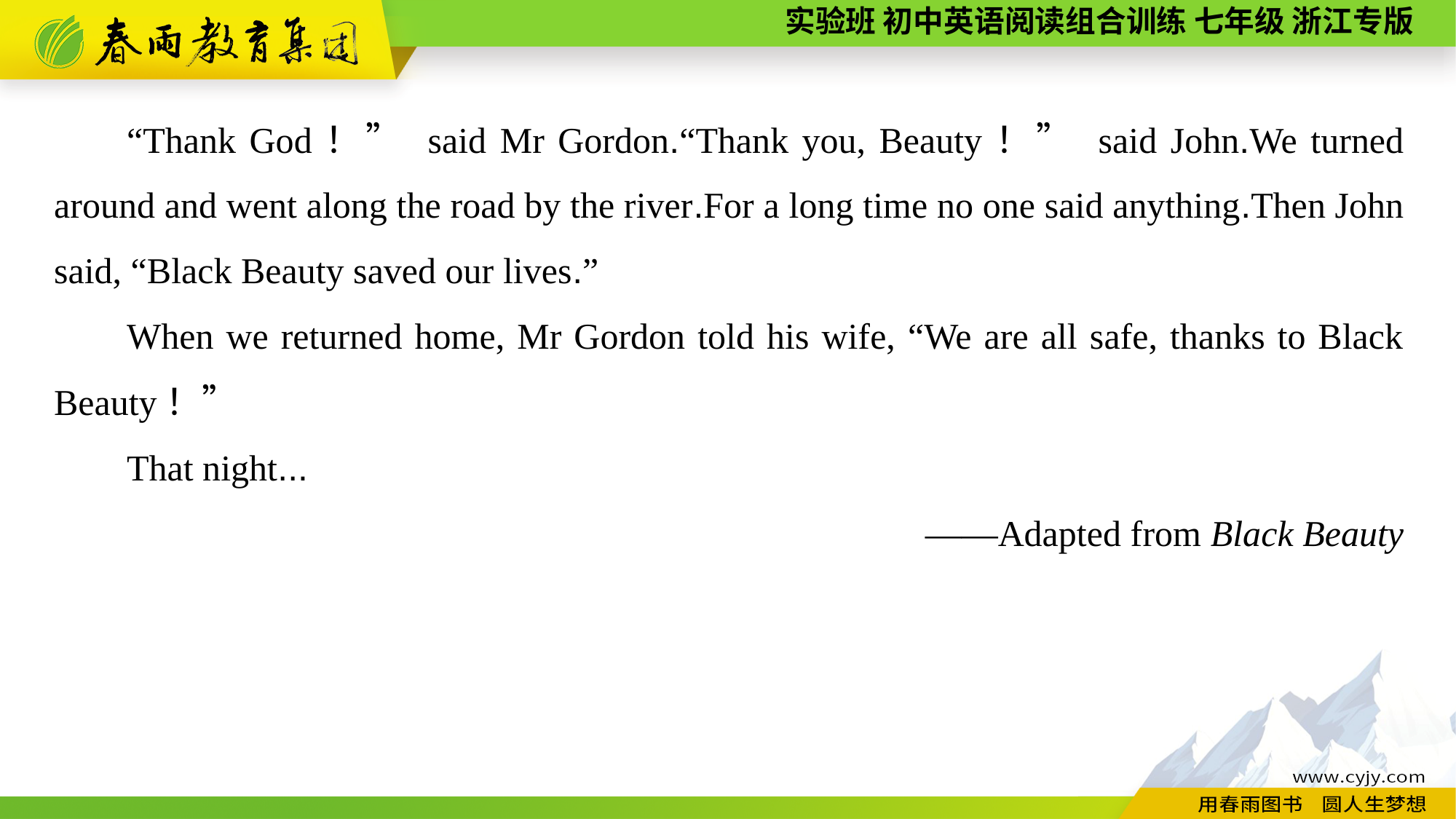

“Thank God！” said Mr Gordon.“Thank you, Beauty！” said John.We turned around and went along the road by the river.For a long time no one said anything.Then John said, “Black Beauty saved our lives.”
When we returned home, Mr Gordon told his wife, “We are all safe, thanks to Black Beauty！”
That night...
——Adapted from Black Beauty